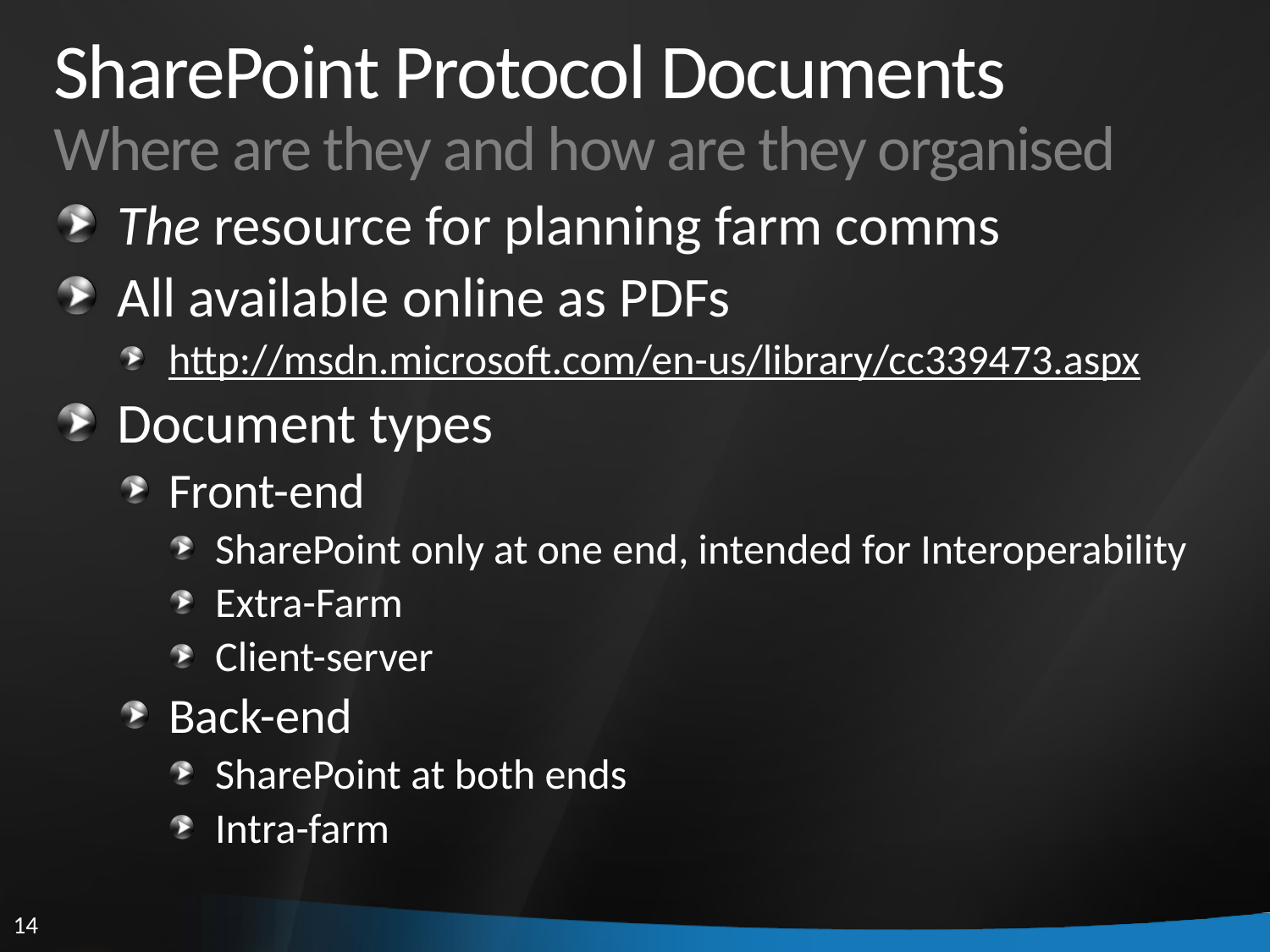

# SharePoint Protocol Documents Where are they and how are they organised
The resource for planning farm comms
All available online as PDFs
http://msdn.microsoft.com/en-us/library/cc339473.aspx
Document types
Front-end
SharePoint only at one end, intended for Interoperability
Extra-Farm
Client-server
Back-end
SharePoint at both ends
Intra-farm